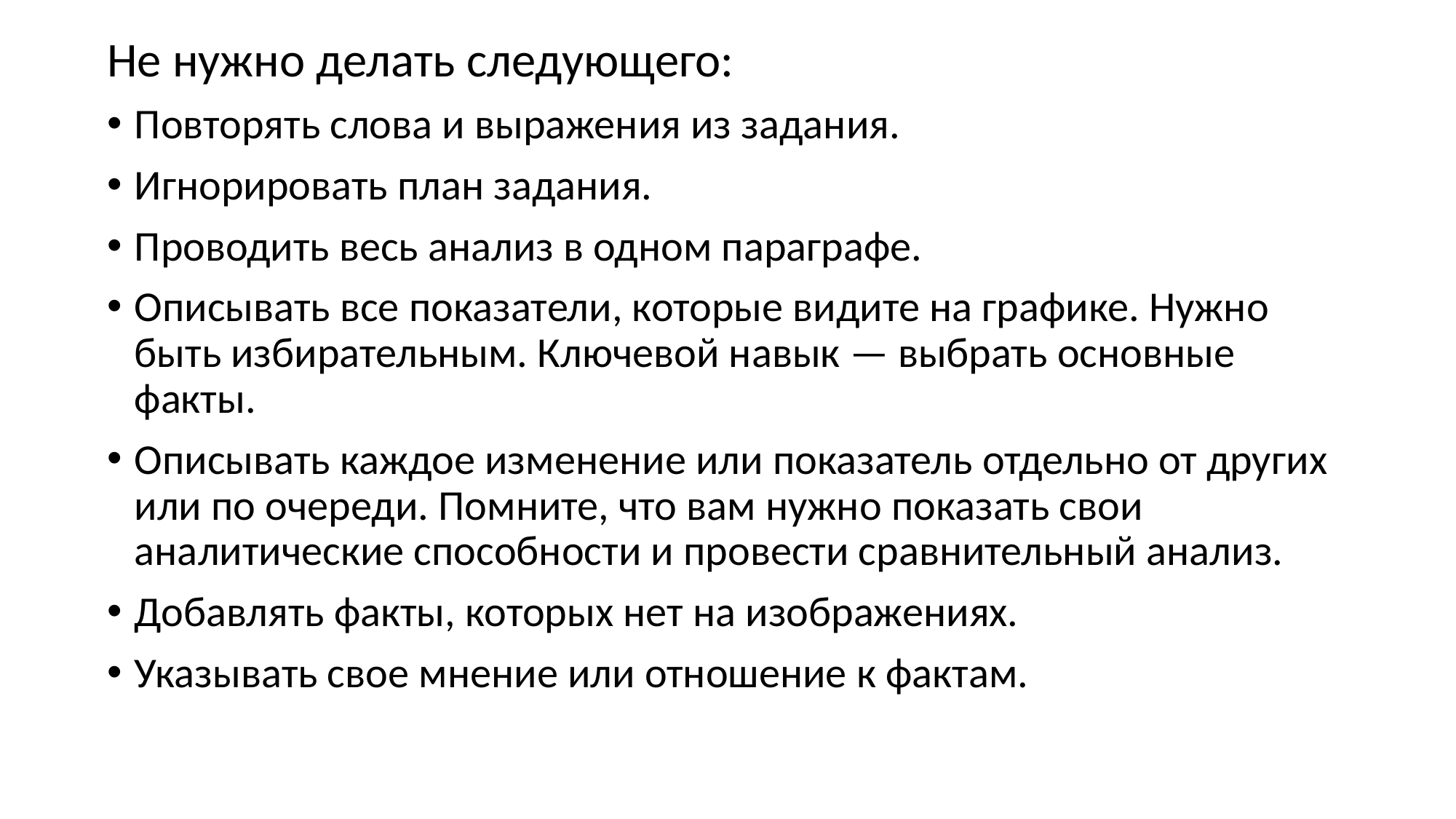

Не нужно делать следующего:
Повторять слова и выражения из задания.
Игнорировать план задания.
Проводить весь анализ в одном параграфе.
Описывать все показатели, которые видите на графике. Нужно быть избирательным. Ключевой навык — выбрать основные факты.
Описывать каждое изменение или показатель отдельно от других или по очереди. Помните, что вам нужно показать свои аналитические способности и провести сравнительный анализ.
Добавлять факты, которых нет на изображениях.
Указывать свое мнение или отношение к фактам.

#